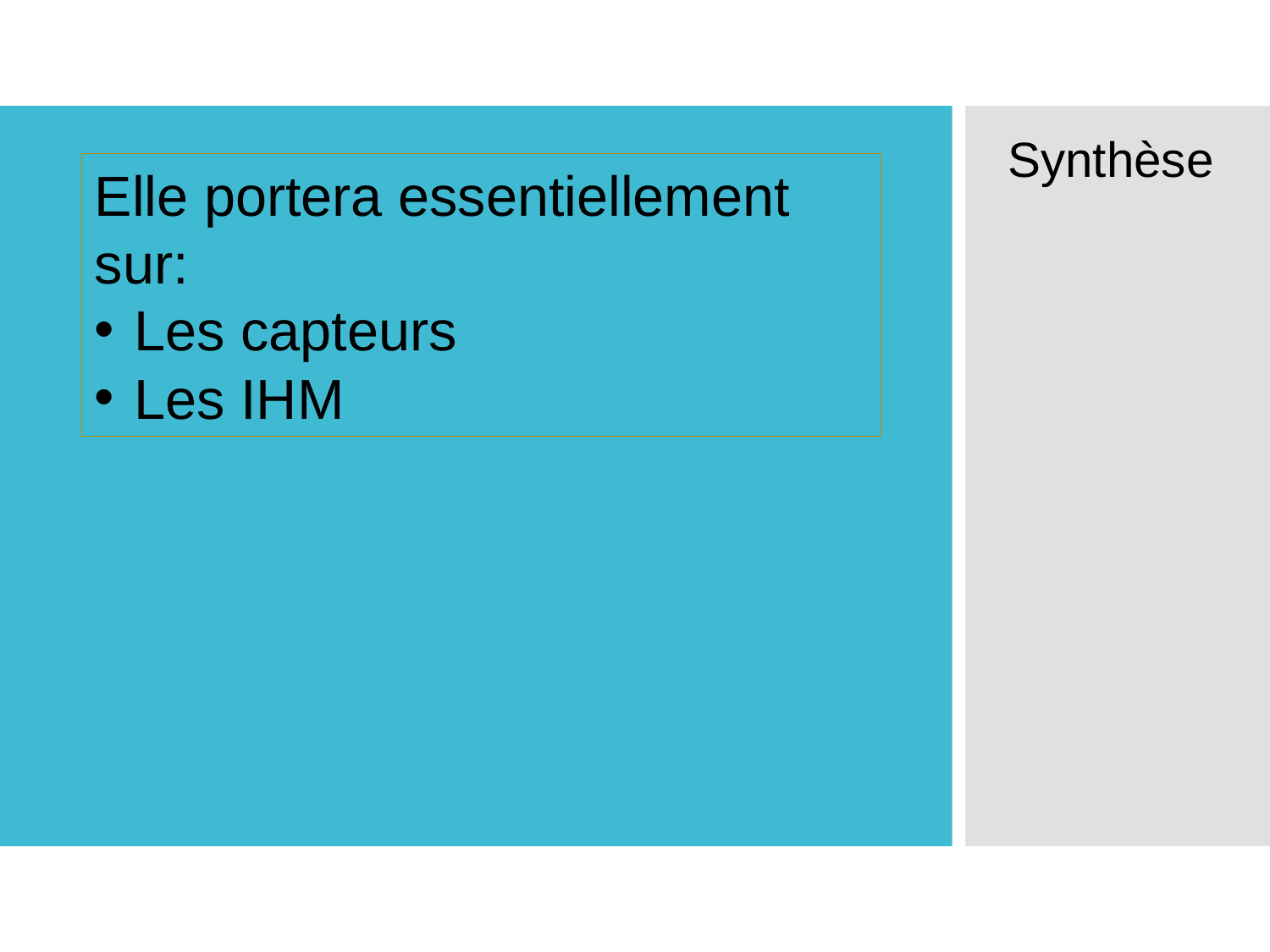

Synthèse
Elle portera essentiellement sur:
Les capteurs
Les IHM